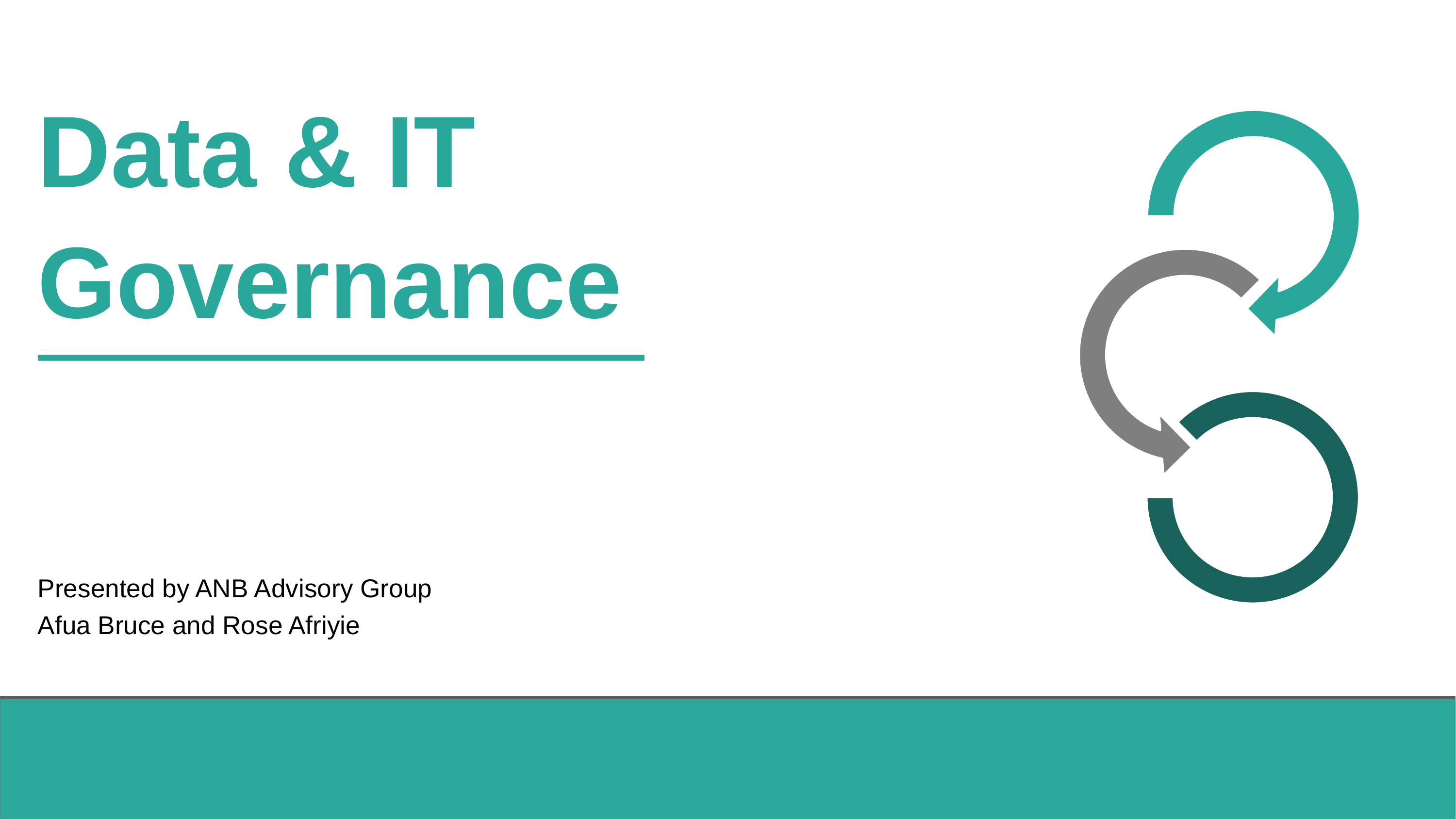

Data & IT Governance

Presented by ANB Advisory Group
Afua Bruce and Rose Afriyie

Presented by ANB Advisory Group
Afua Bruce and Rose Afriyie
2024